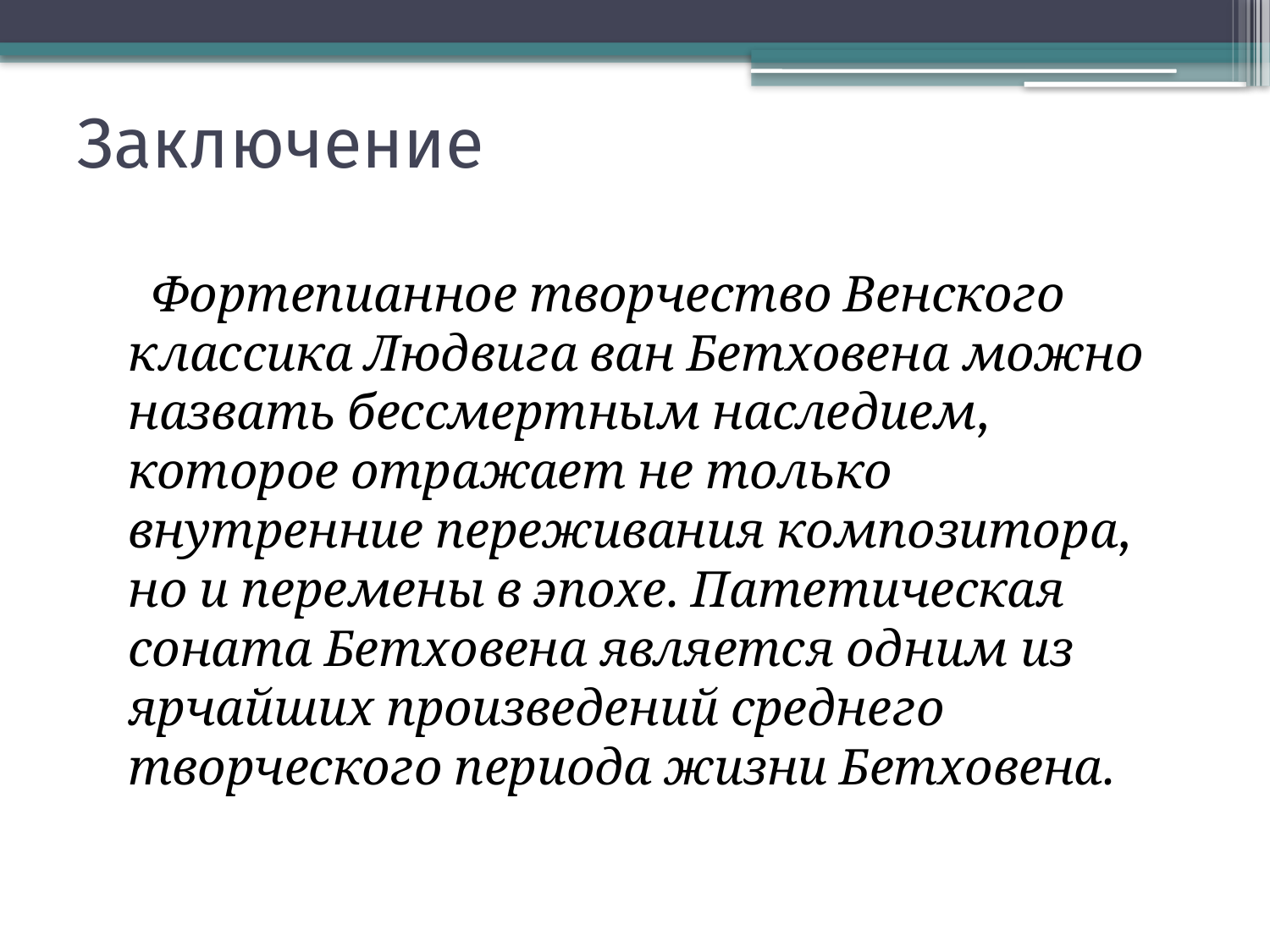

# Заключение
     Фортепианное творчество Венского классика Людвига ван Бетховена можно назвать бессмертным наследием, которое отражает не только внутренние переживания композитора, но и перемены в эпохе. Патетическая соната Бетховена является одним из ярчайших произведений среднего творческого периода жизни Бетховена.